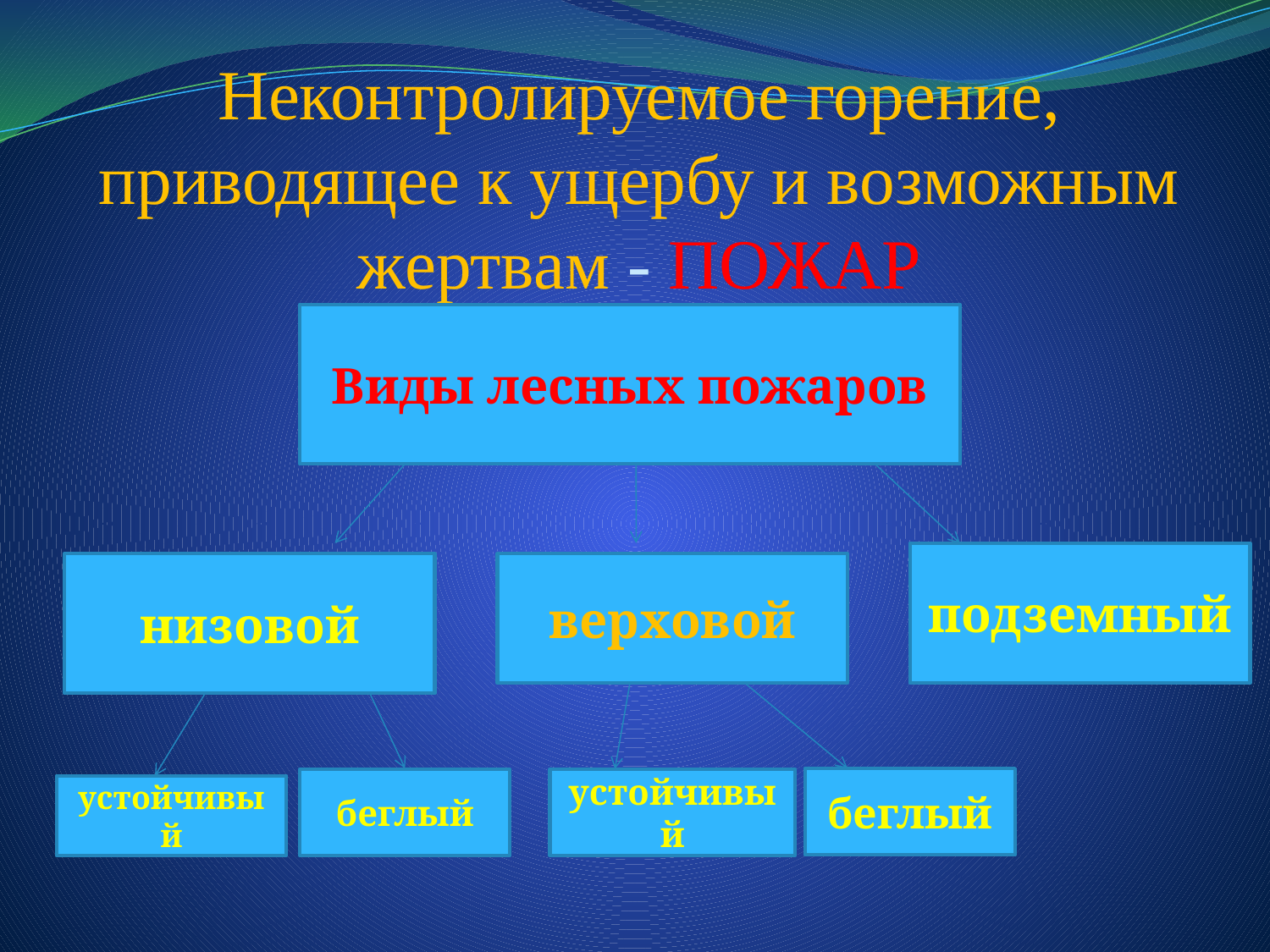

# Неконтролируемое горение, приводящее к ущербу и возможным жертвам - ПОЖАР
Виды лесных пожаров

подземный
низовой
верховой
беглый
беглый
устойчивый
устойчивый